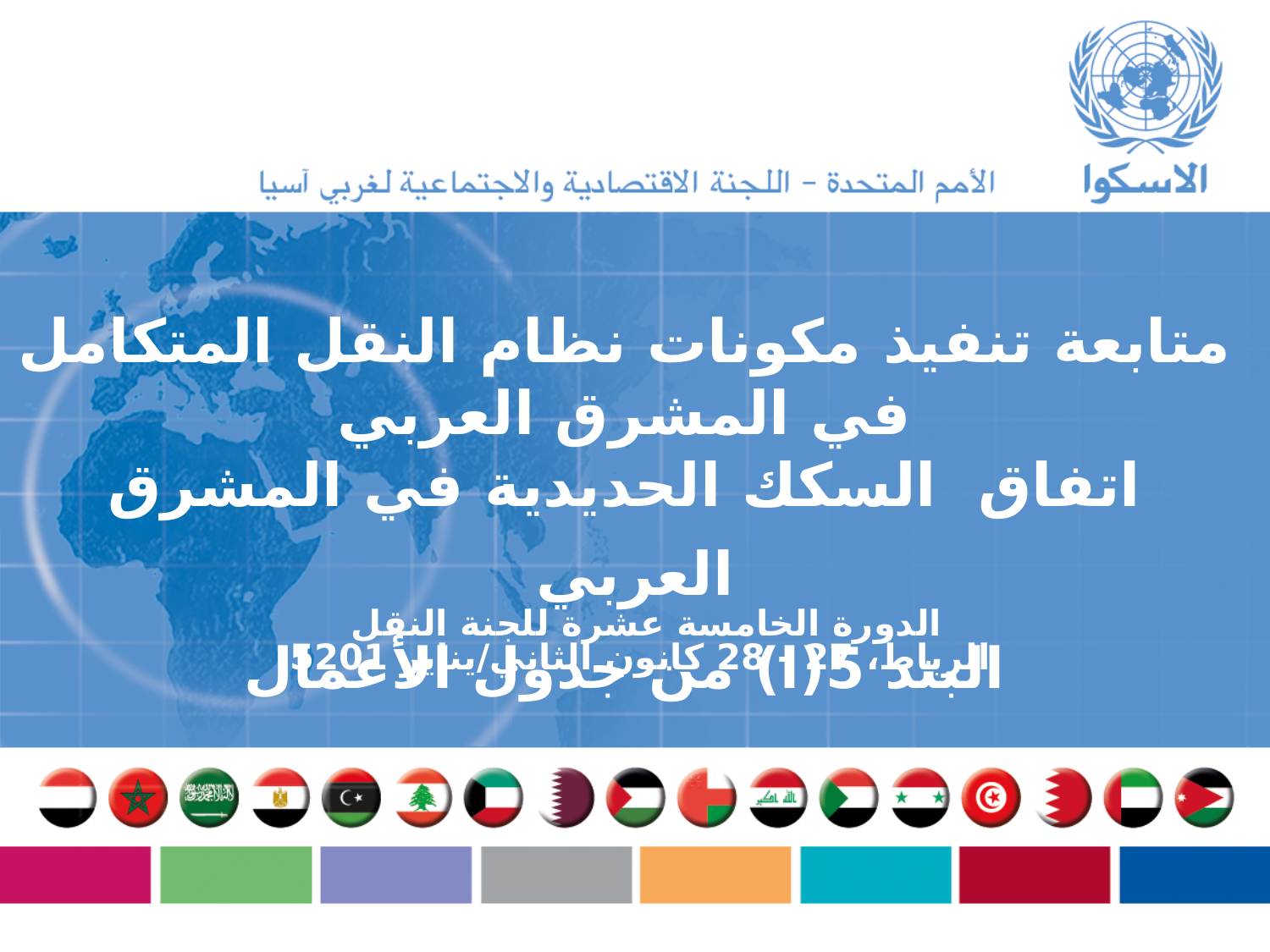

# متابعة تنفيذ مكونات نظام النقل المتكامل في المشرق العربي اتفاق  السكك الحديدية في المشرق العربي البند 5(ا) من جدول الأعمال
الدورة الخامسة عشرة للجنة النقل
الرباط، 27 - 28 كانون الثاني/يناير 5201